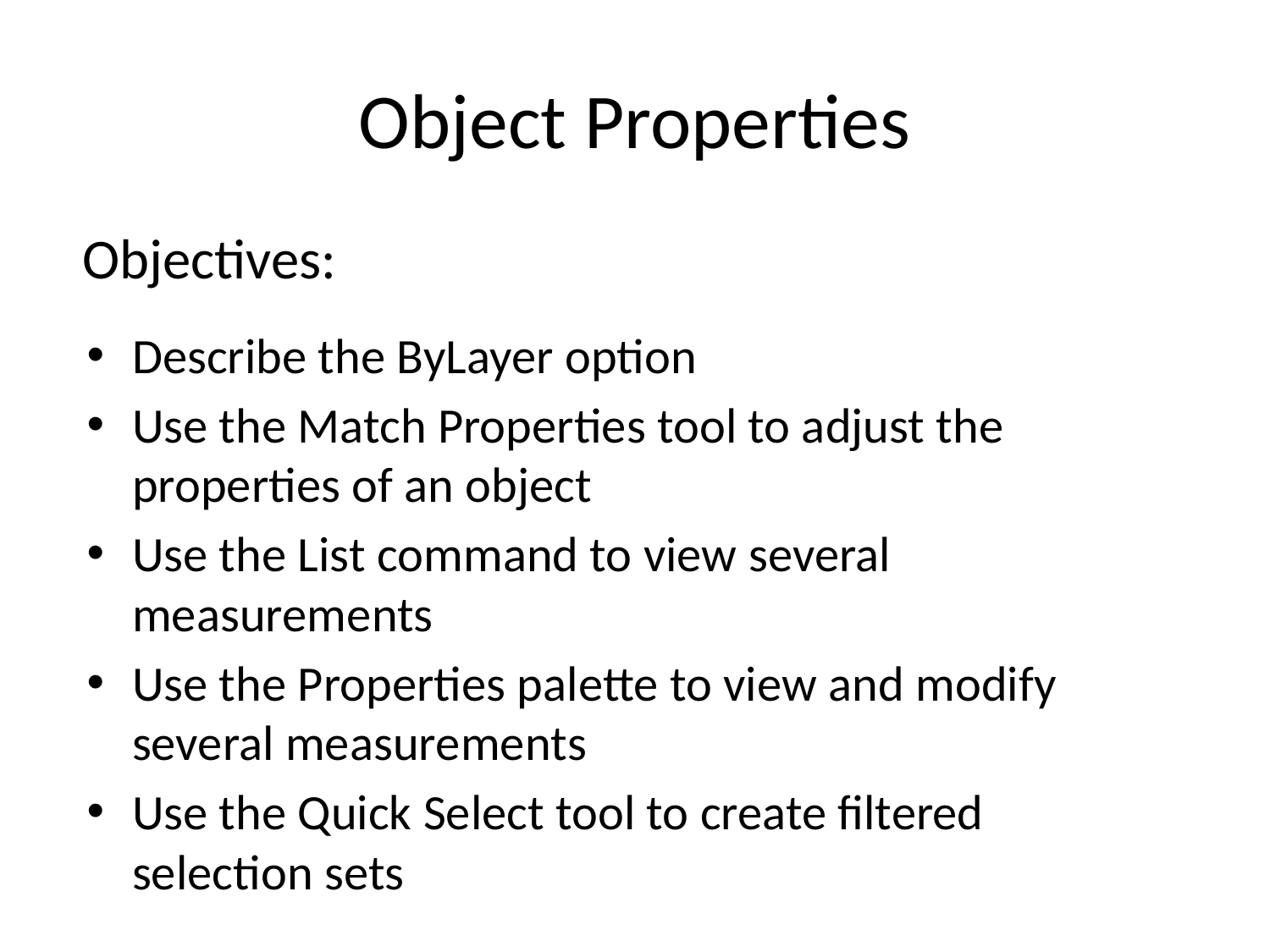

# Object Properties
Objectives:
Describe the ByLayer option
Use the Match Properties tool to adjust the properties of an object
Use the List command to view several measurements
Use the Properties palette to view and modify several measurements
Use the Quick Select tool to create filtered selection sets